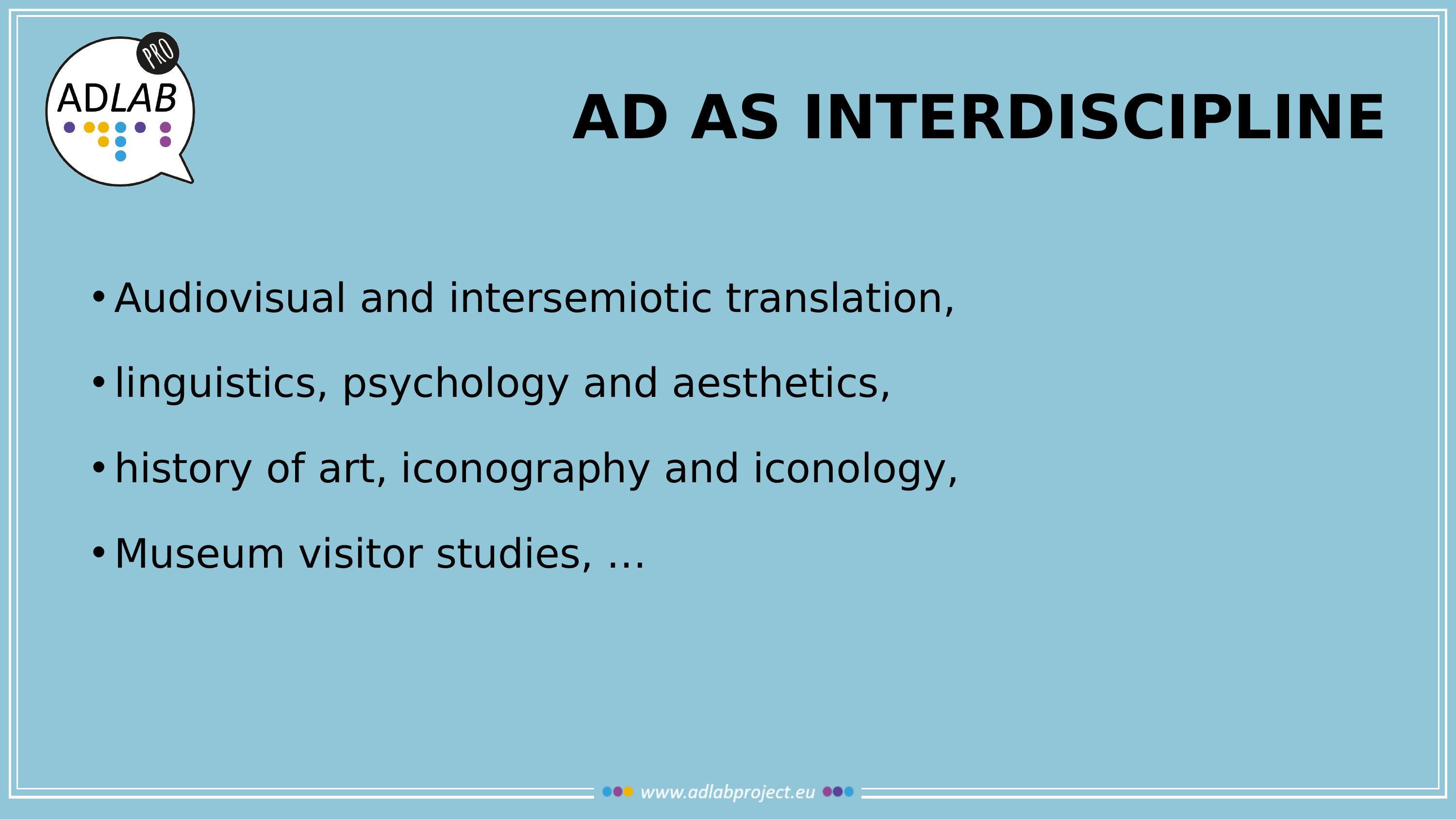

# Ad as interdiscipline
Audiovisual and intersemiotic translation,
linguistics, psychology and aesthetics,
history of art, iconography and iconology,
Museum visitor studies, …